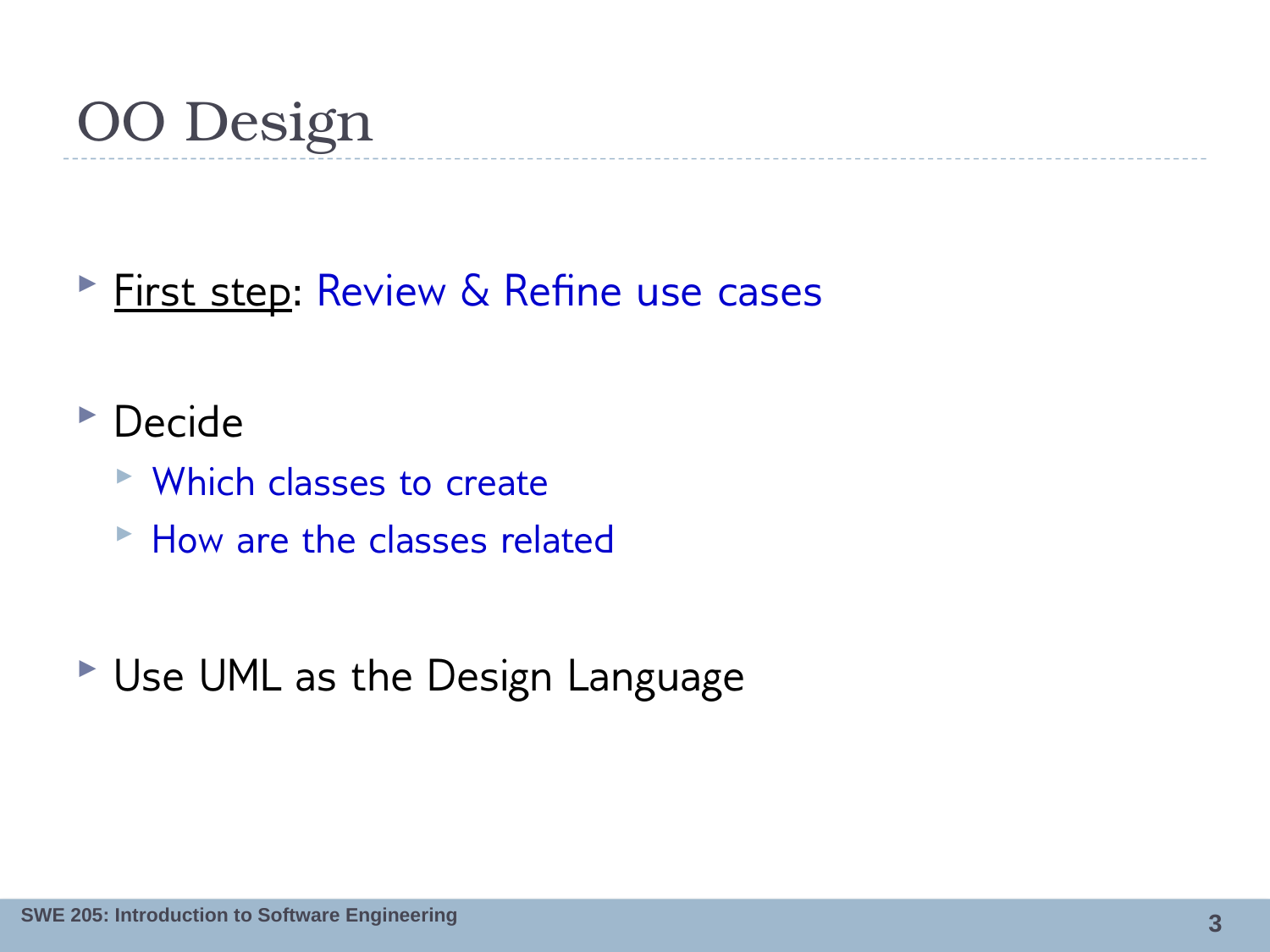

# OO Design
First step: Review & Refine use cases

Decide
Which classes to create
How are the classes related

Use UML as the Design Language

3